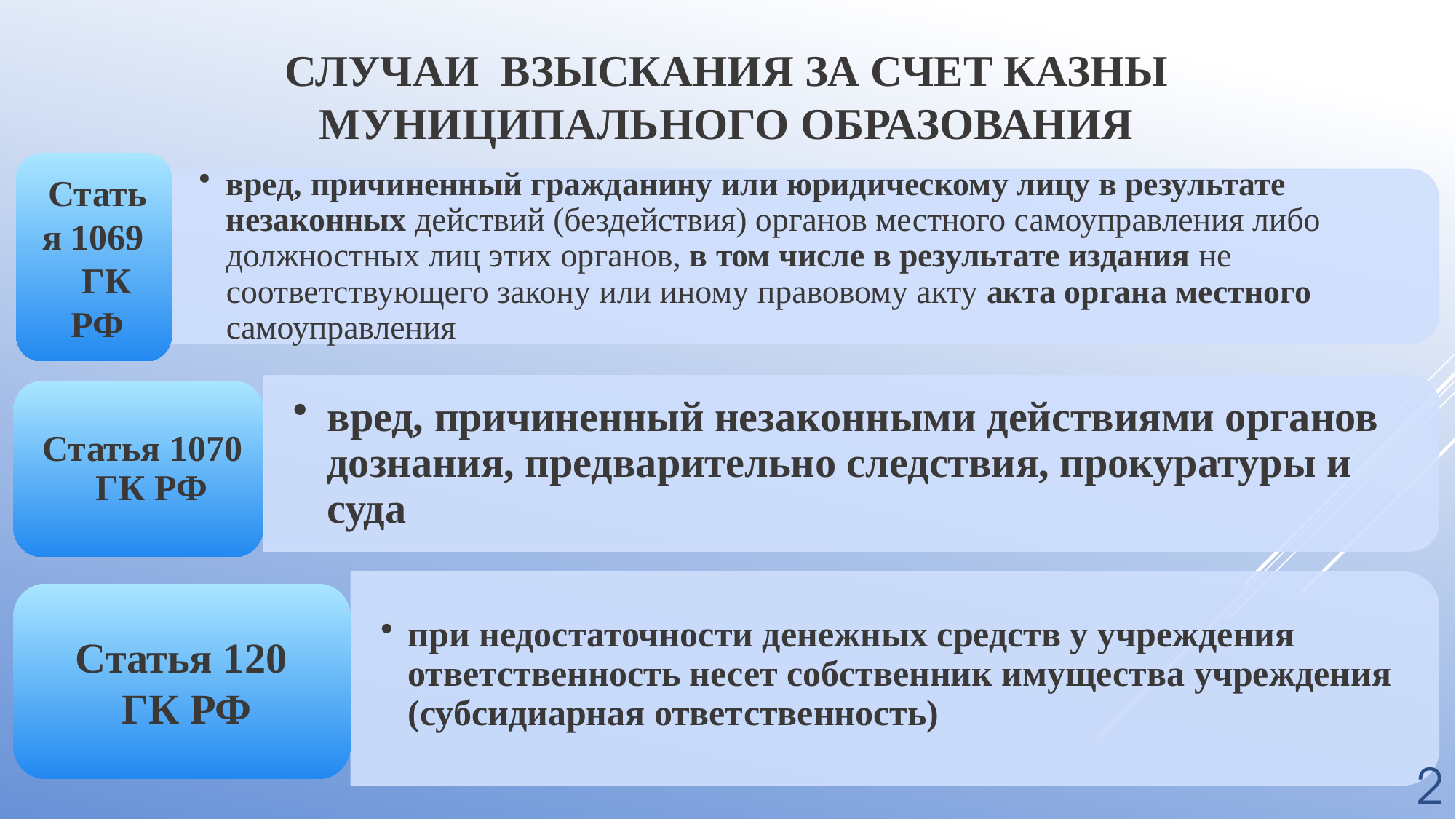

# Случаи  взыскания за счет казны муниципального образования
вред, причиненный гражданину или юридическому лицу в результате незаконных действий (бездействия) органов местного самоуправления либо должностных лиц этих органов, в том числе в результате издания не соответствующего закону или иному правовому акту акта органа местного самоуправления
Статья 1069    ГК РФ
вред, причиненный незаконными действиями органов дознания, предварительно следствия, прокуратуры и суда
Статья 1070   ГК РФ

при недостаточности денежных средств у учреждения ответственность несет собственник имущества учреждения (субсидиарная ответственность)

Статья 120
ГК РФ

2